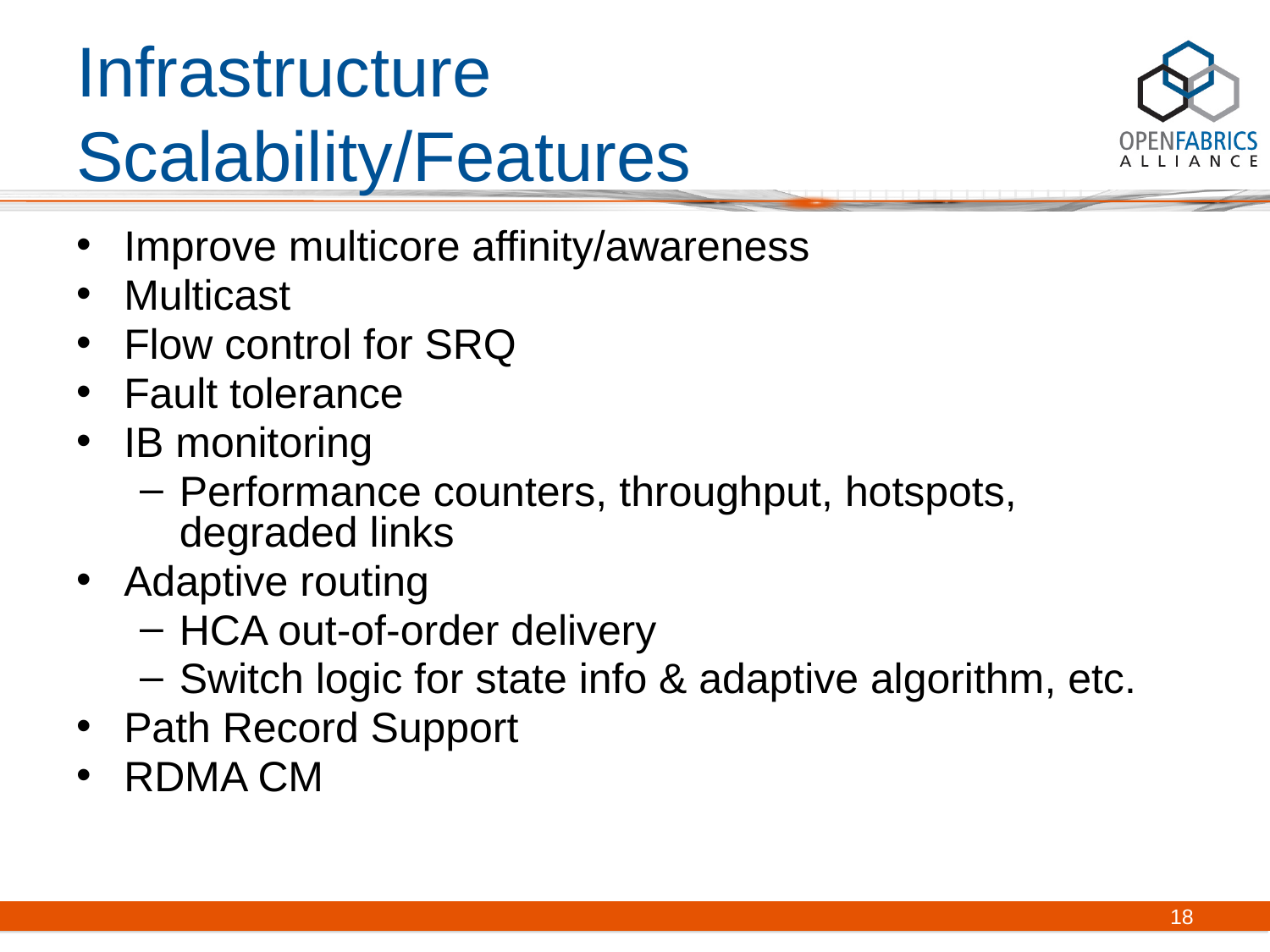

# Infrastructure Scalability/Features
Improve multicore affinity/awareness
Multicast
Flow control for SRQ
Fault tolerance
IB monitoring
Performance counters, throughput, hotspots, degraded links
Adaptive routing
HCA out-of-order delivery
Switch logic for state info & adaptive algorithm, etc.
Path Record Support
RDMA CM
18